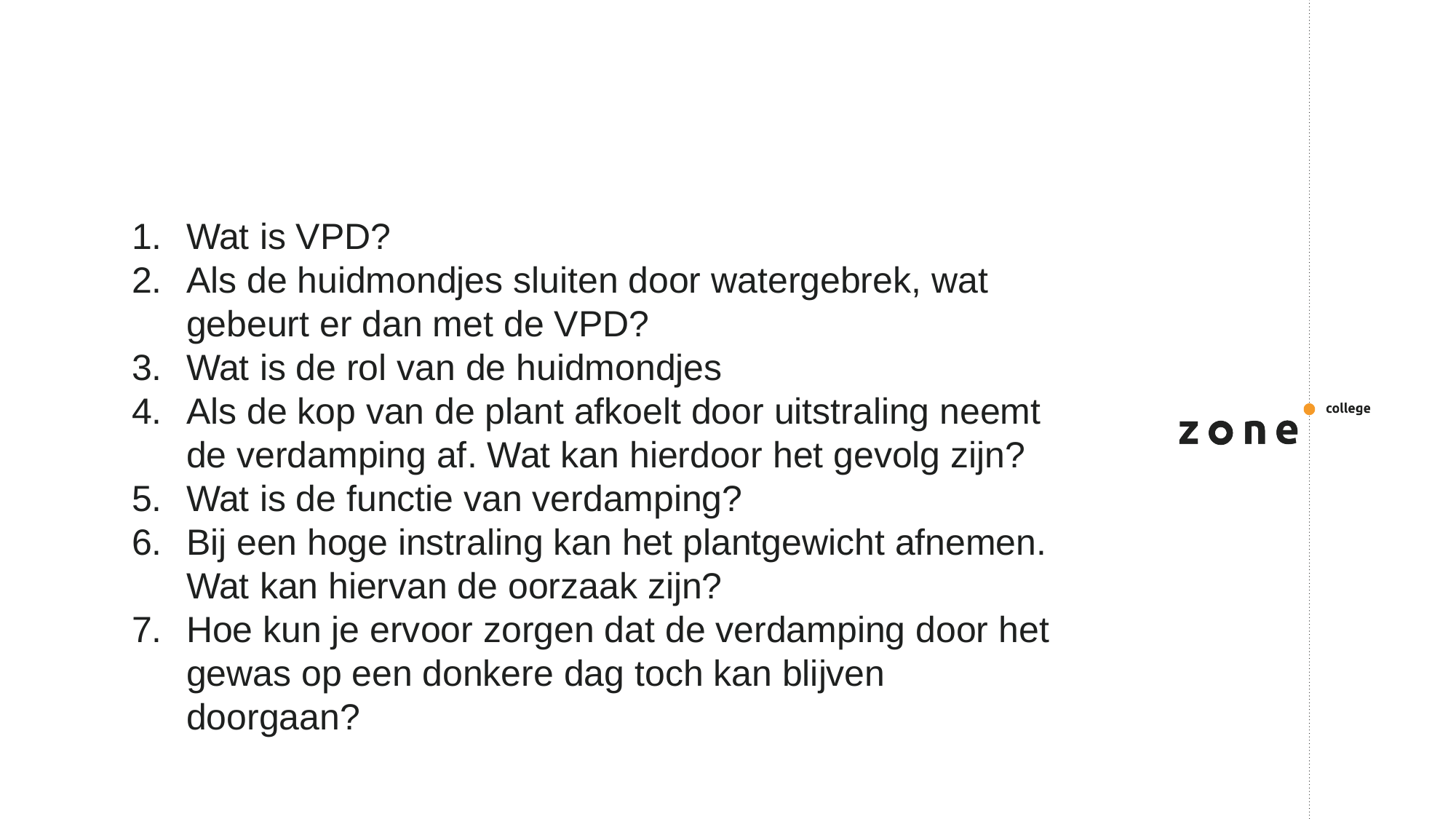

#
Wat is VPD?
Als de huidmondjes sluiten door watergebrek, wat gebeurt er dan met de VPD?
Wat is de rol van de huidmondjes
Als de kop van de plant afkoelt door uitstraling neemt de verdamping af. Wat kan hierdoor het gevolg zijn?
Wat is de functie van verdamping?
Bij een hoge instraling kan het plantgewicht afnemen. Wat kan hiervan de oorzaak zijn?
Hoe kun je ervoor zorgen dat de verdamping door het gewas op een donkere dag toch kan blijven doorgaan?